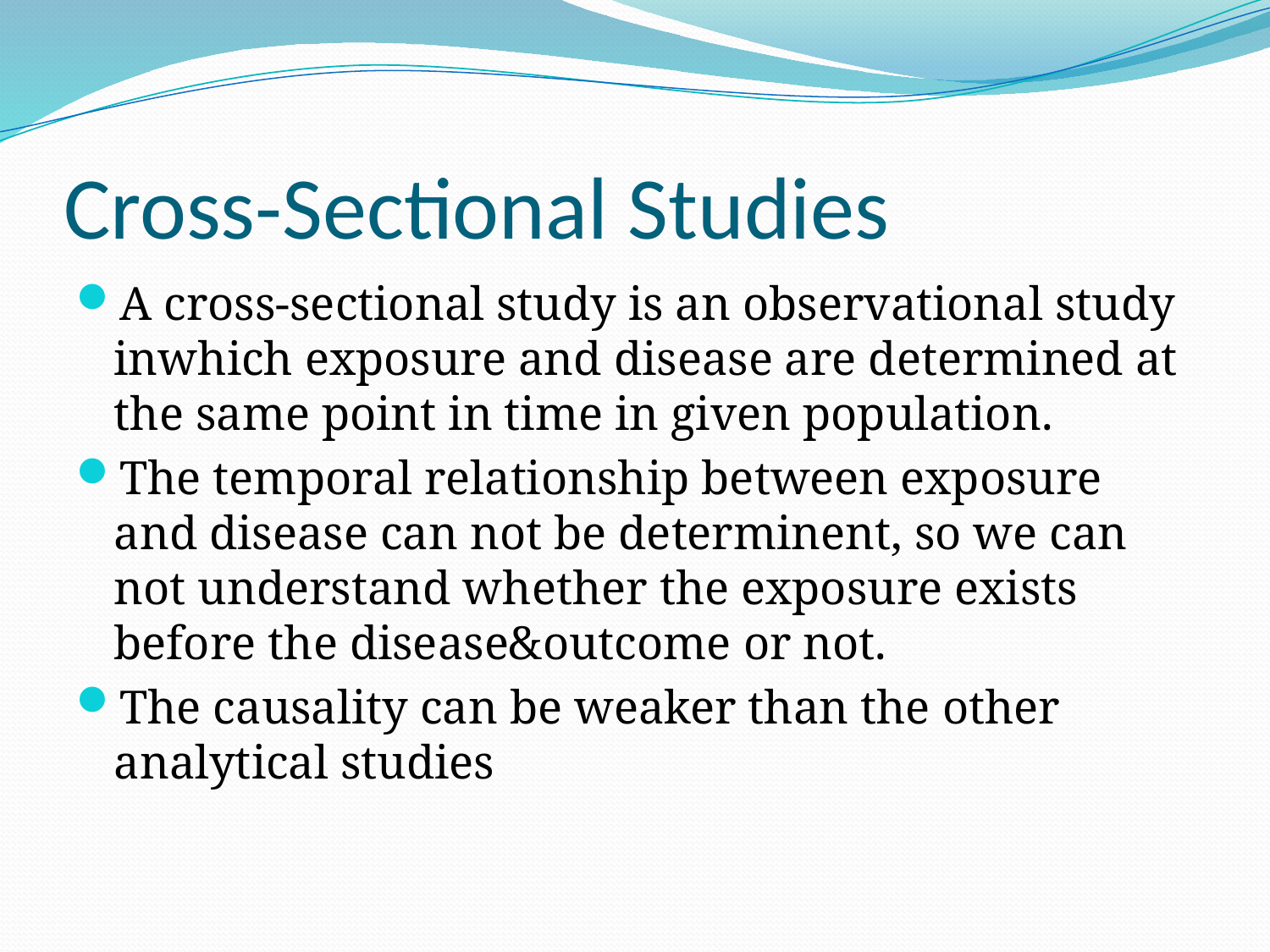

# Cross-Sectional Studies
A cross-sectional study is an observational study inwhich exposure and disease are determined at the same point in time in given population.
The temporal relationship between exposure and disease can not be determinent, so we can not understand whether the exposure exists before the disease&outcome or not.
The causality can be weaker than the other analytical studies